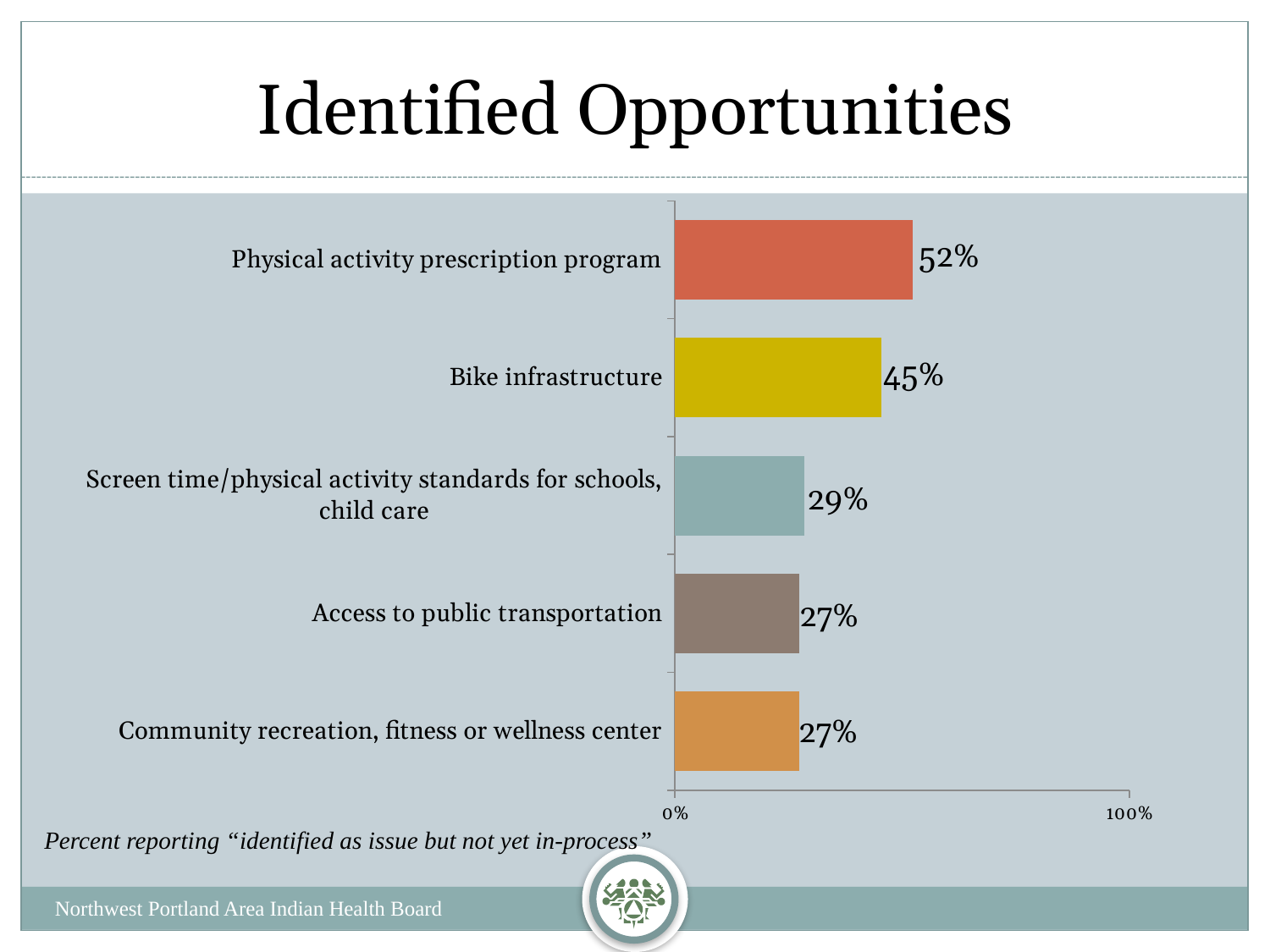

# Identified Opportunities

### Chart

| Category | In-Place |
|---|---|
| Community recreation, fitness or wellness center | 0.2727272727272727 |
| Access to public transportation | 0.2727272727272727 |
| Screen time/physical activity standards for schools, child care | 0.2857142857142857 |
| Bike infrastructure | 0.45454545454545453 |
| Physical activity prescription program | 0.5238095238095238 |
Percent reporting “identified as issue but not yet in-process”
Northwest Portland Area Indian Health Board